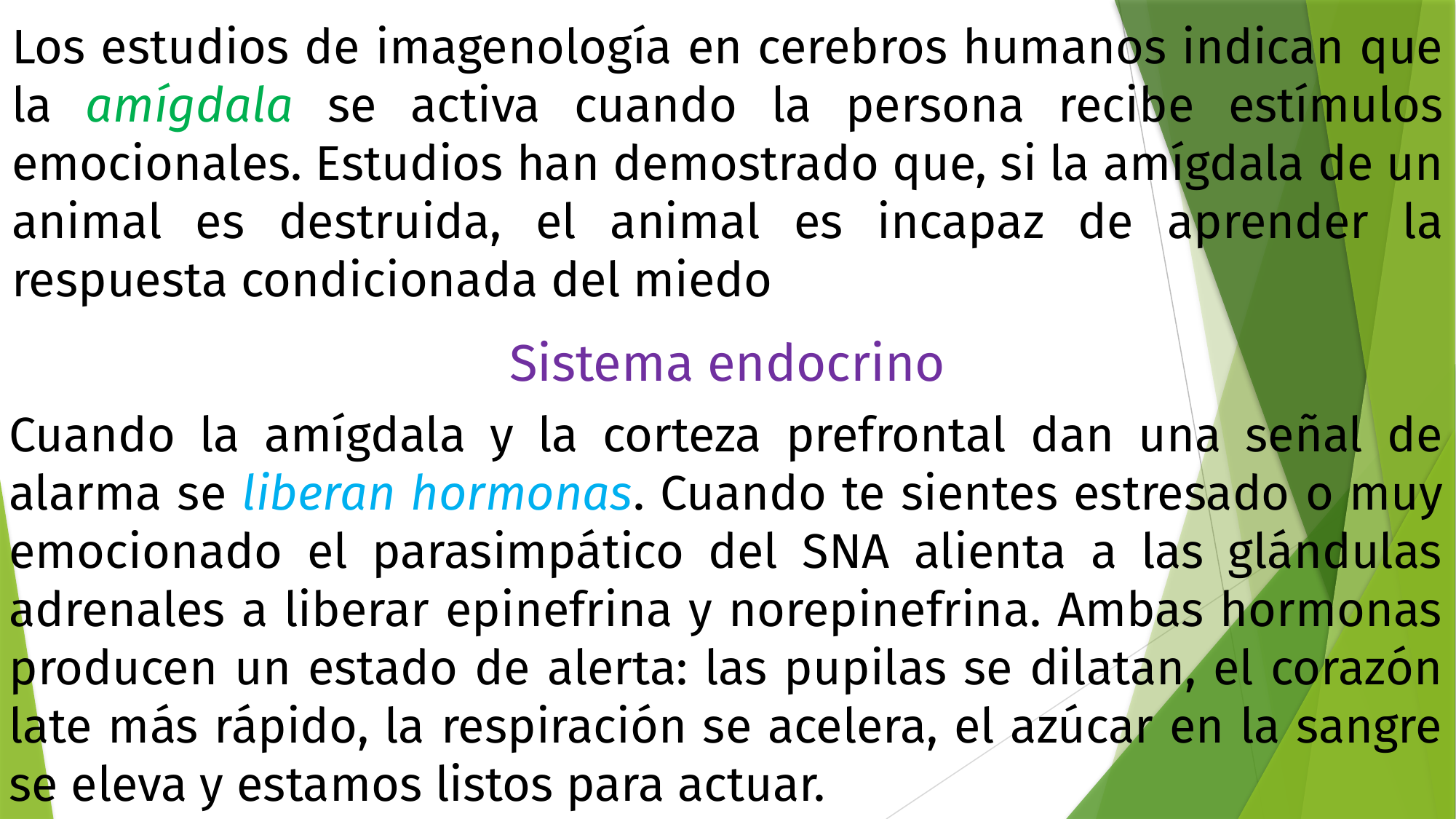

Los estudios de imagenología en cerebros humanos indican que la amígdala se activa cuando la persona recibe estímulos emocionales. Estudios han demostrado que, si la amígdala de un animal es destruida, el animal es incapaz de aprender la respuesta condicionada del miedo
#
Sistema endocrino
Cuando la amígdala y la corteza prefrontal dan una señal de alarma se liberan hormonas. Cuando te sientes estresado o muy emocionado el parasimpático del SNA alienta a las glándulas adrenales a liberar epinefrina y norepinefrina. Ambas hormonas producen un estado de alerta: las pupilas se dilatan, el corazón late más rápido, la respiración se acelera, el azúcar en la sangre se eleva y estamos listos para actuar.